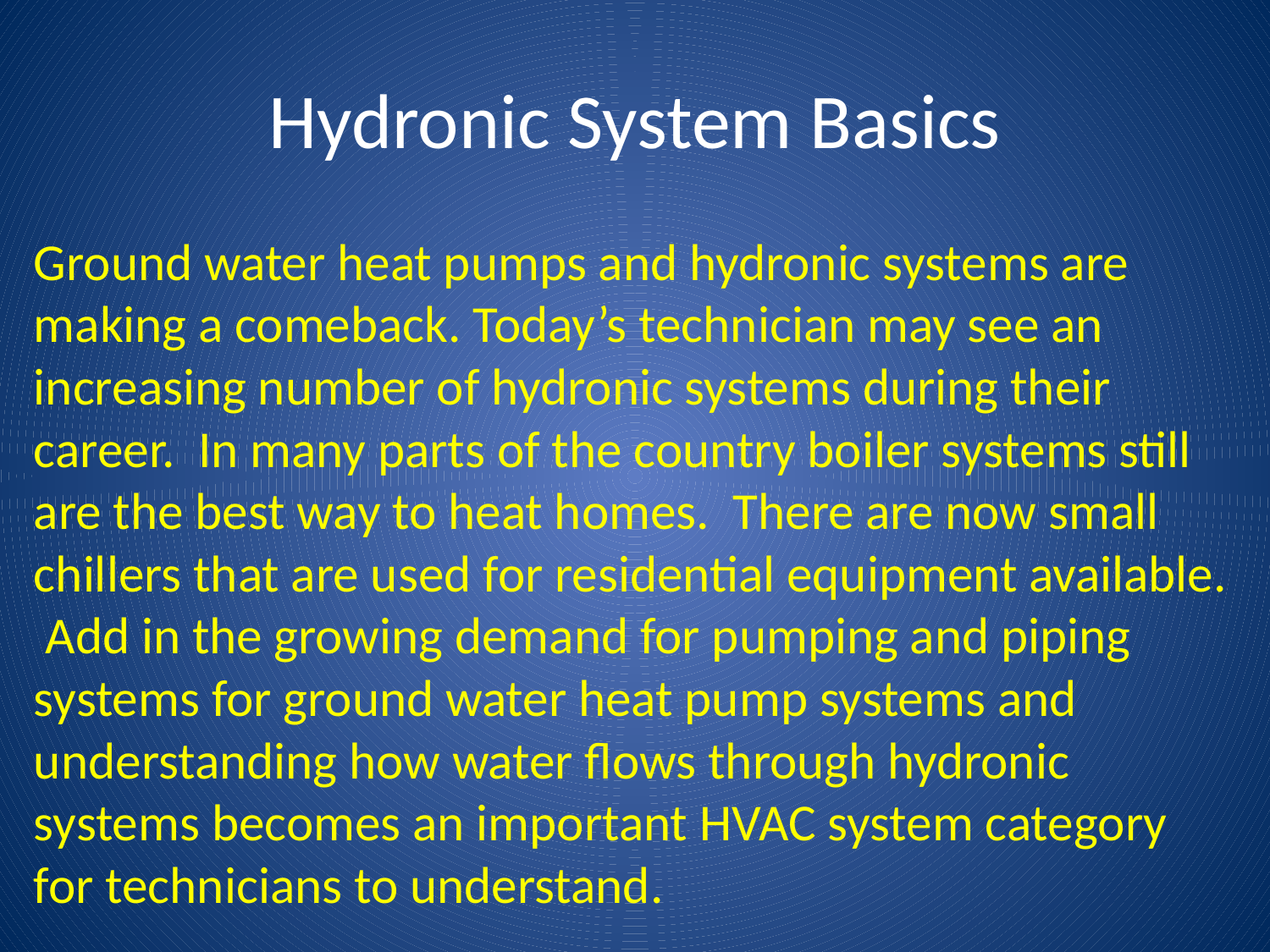

# Hydronic System Basics
Ground water heat pumps and hydronic systems are making a comeback. Today’s technician may see an increasing number of hydronic systems during their career.  In many parts of the country boiler systems still are the best way to heat homes.  There are now small chillers that are used for residential equipment available.  Add in the growing demand for pumping and piping systems for ground water heat pump systems and understanding how water flows through hydronic systems becomes an important HVAC system category for technicians to understand.